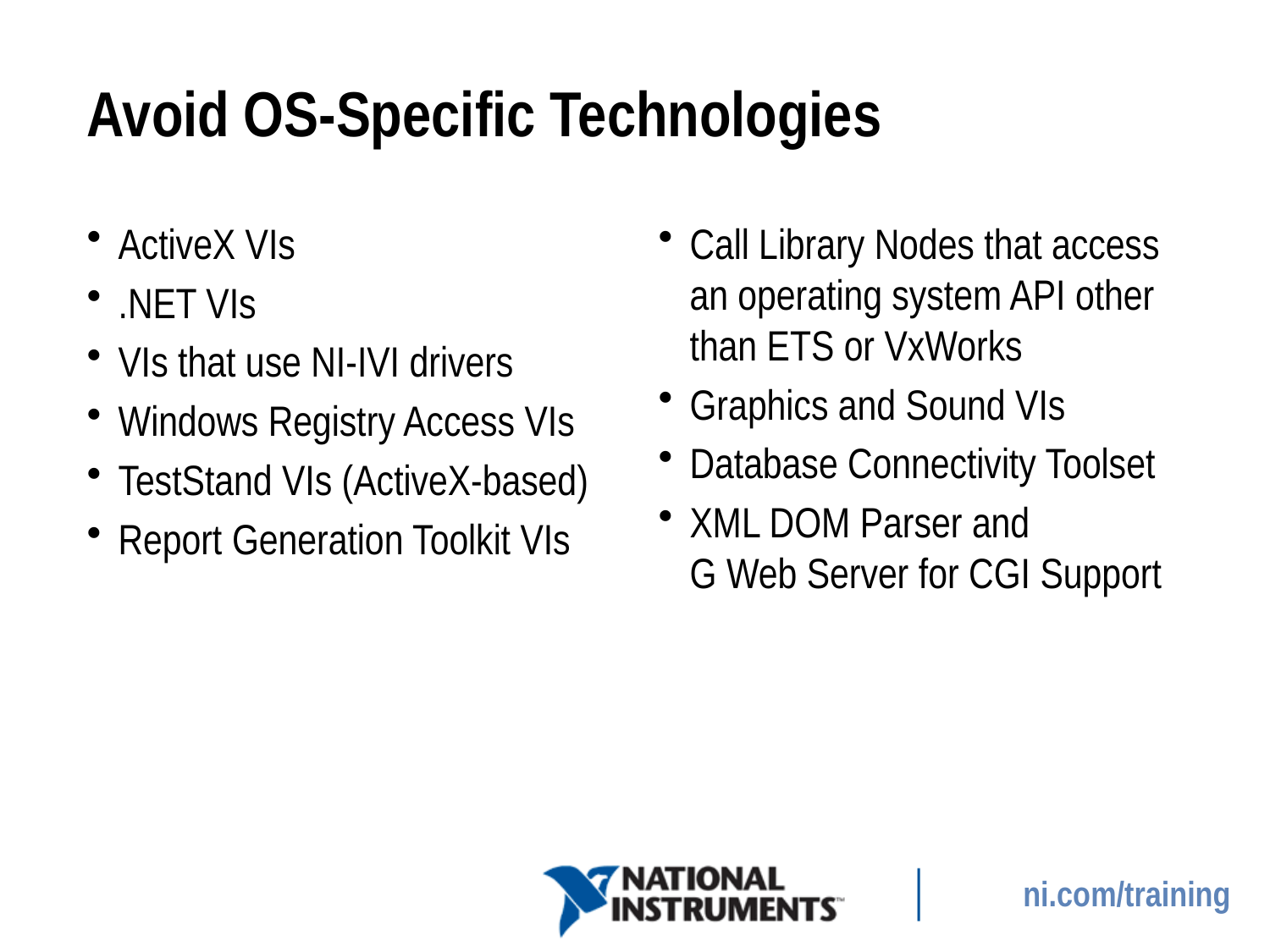

# Avoid OS-Specific Technologies
ActiveX VIs
.NET VIs
VIs that use NI-IVI drivers
Windows Registry Access VIs
TestStand VIs (ActiveX-based)
Report Generation Toolkit VIs
Call Library Nodes that access an operating system API other than ETS or VxWorks
Graphics and Sound VIs
Database Connectivity Toolset
XML DOM Parser and
G Web Server for CGI Support